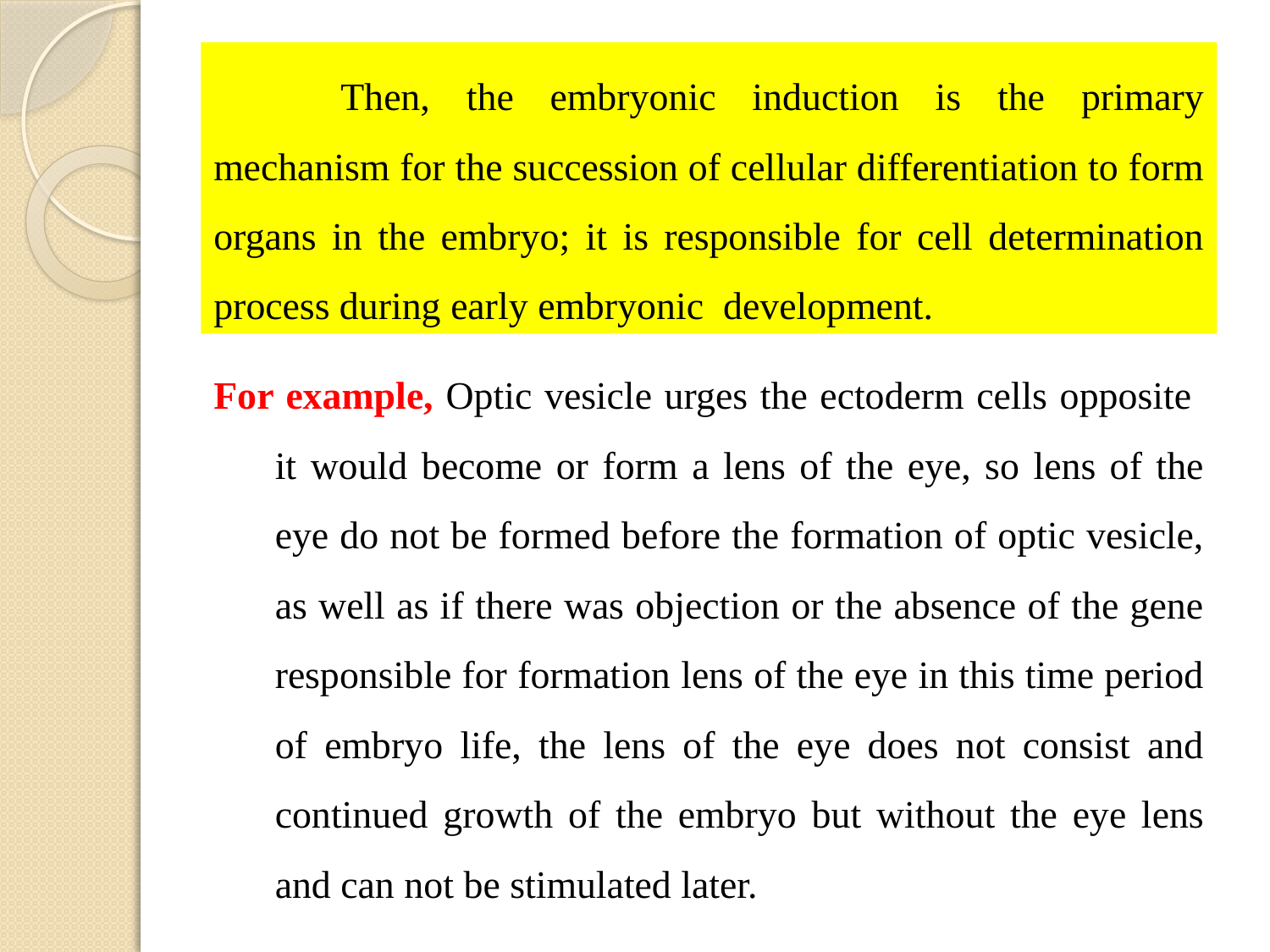

Then, the embryonic induction is the primary mechanism for the succession of cellular differentiation to form organs in the embryo; it is responsible for cell determination process during early embryonic  development.
For example, Optic vesicle urges the ectoderm cells opposite  it would become or form a lens of the eye, so lens of the eye do not be formed before the formation of optic vesicle, as well as if there was objection or the absence of the gene responsible for formation lens of the eye in this time period of embryo life, the lens of the eye does not consist and continued growth of the embryo but without the eye lens and can not be stimulated later.